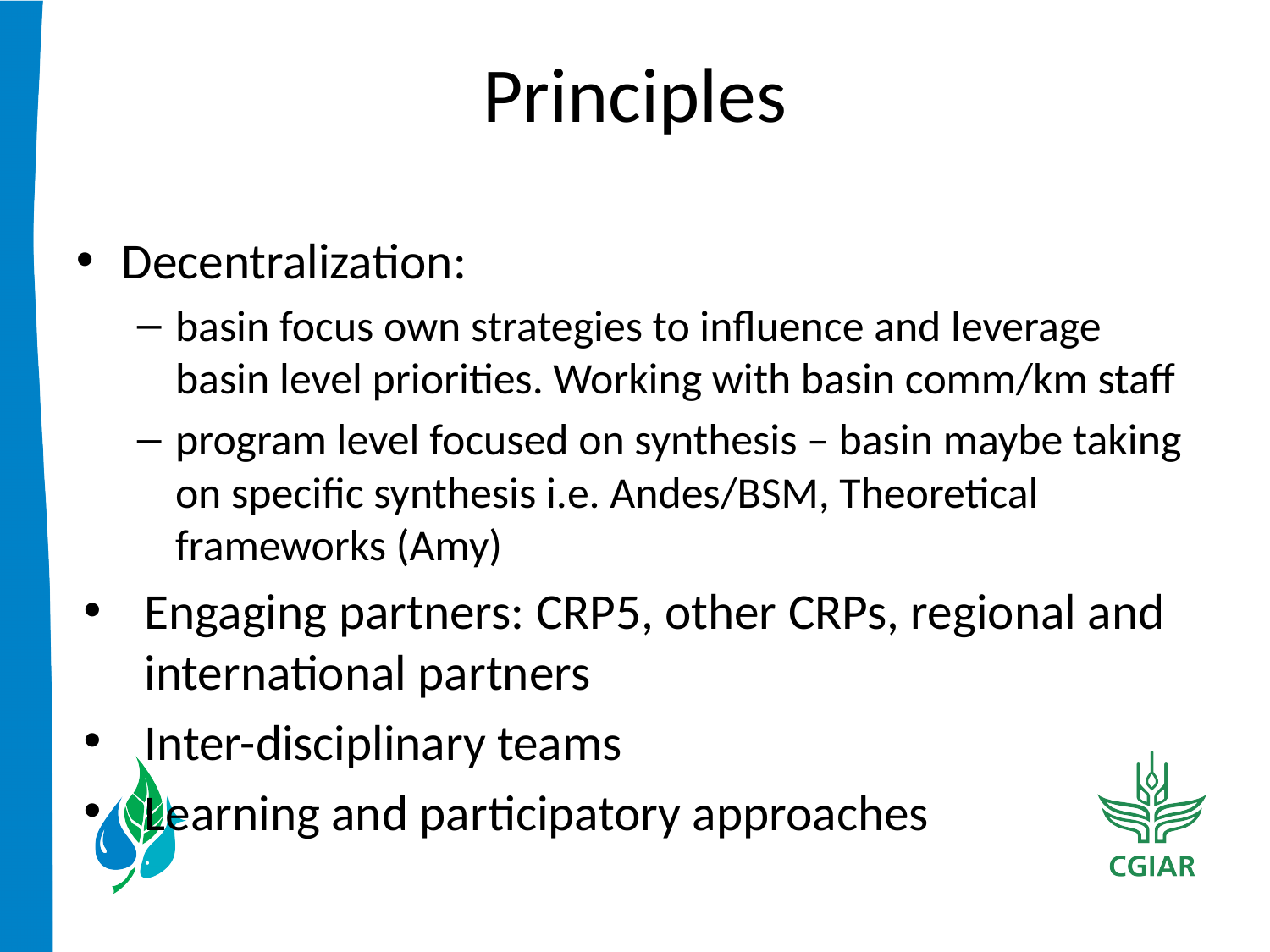

# Principles
Decentralization:
basin focus own strategies to influence and leverage basin level priorities. Working with basin comm/km staff
program level focused on synthesis – basin maybe taking on specific synthesis i.e. Andes/BSM, Theoretical frameworks (Amy)
Engaging partners: CRP5, other CRPs, regional and international partners
Inter-disciplinary teams
Learning and participatory approaches